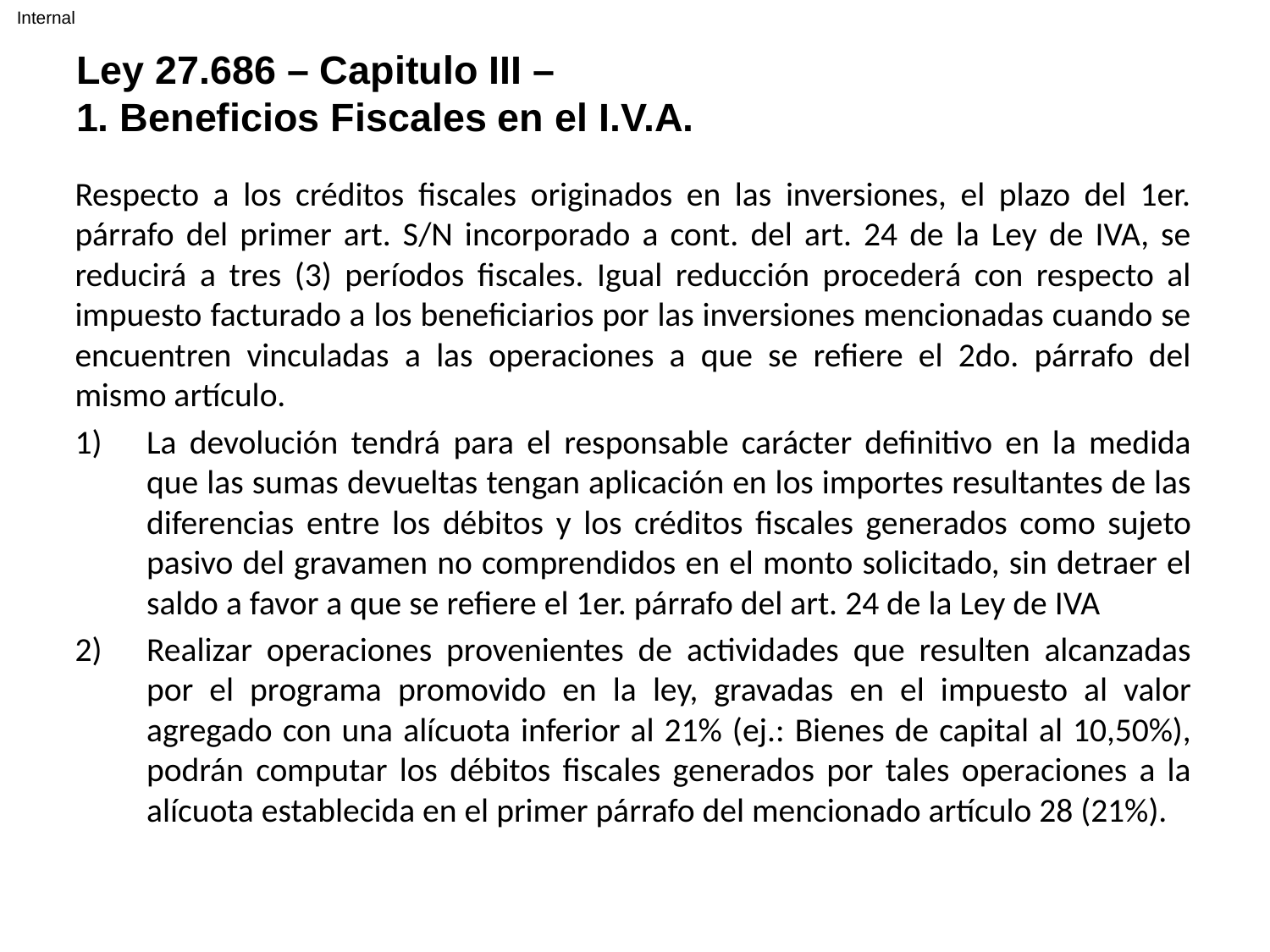

# Ley 27.686 – Capitulo III – 1. Beneficios Fiscales en el I.V.A.
Respecto a los créditos fiscales originados en las inversiones, el plazo del 1er. párrafo del primer art. S/N incorporado a cont. del art. 24 de la Ley de IVA, se reducirá a tres (3) períodos fiscales. Igual reducción procederá con respecto al impuesto facturado a los beneficiarios por las inversiones mencionadas cuando se encuentren vinculadas a las operaciones a que se refiere el 2do. párrafo del mismo artículo.
La devolución tendrá para el responsable carácter definitivo en la medida que las sumas devueltas tengan aplicación en los importes resultantes de las diferencias entre los débitos y los créditos fiscales generados como sujeto pasivo del gravamen no comprendidos en el monto solicitado, sin detraer el saldo a favor a que se refiere el 1er. párrafo del art. 24 de la Ley de IVA
Realizar operaciones provenientes de actividades que resulten alcanzadas por el programa promovido en la ley, gravadas en el impuesto al valor agregado con una alícuota inferior al 21% (ej.: Bienes de capital al 10,50%), podrán computar los débitos fiscales generados por tales operaciones a la alícuota establecida en el primer párrafo del mencionado artículo 28 (21%).